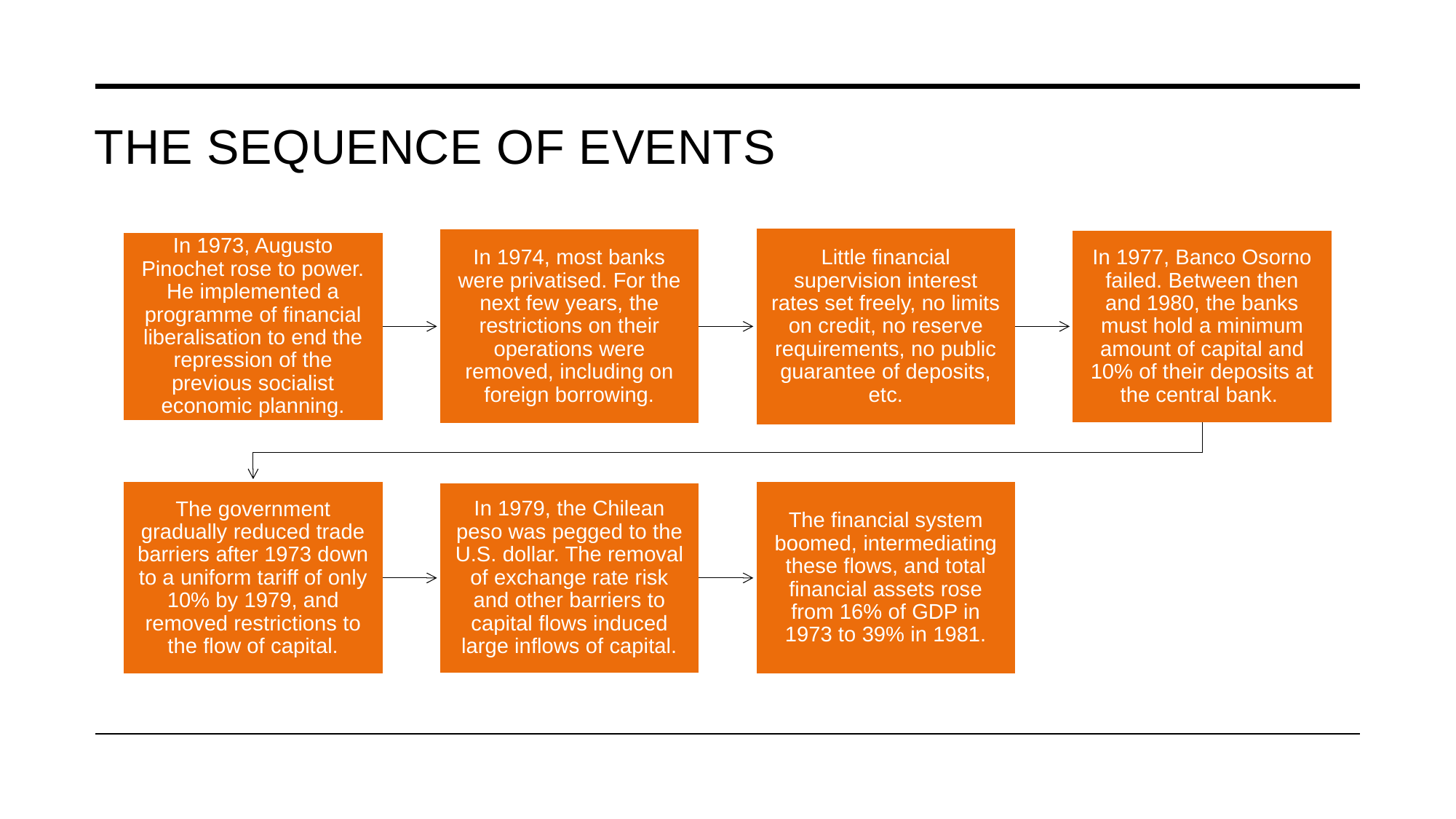

# The sequence of events

In 1973, Augusto Pinochet rose to power. He implemented a programme of financial liberalisation to end the repression of the previous socialist economic planning.

In 1974, most banks were privatised. For the next few years, the restrictions on their operations were removed, including on foreign borrowing.

Little financial supervision interest rates set freely, no limits on credit, no reserve requirements, no public guarantee of deposits, etc.

In 1977, Banco Osorno failed. Between then and 1980, the banks must hold a minimum amount of capital and 10% of their deposits at the central bank.

The government gradually reduced trade barriers after 1973 down to a uniform tariff of only 10% by 1979, and removed restrictions to the flow of capital.

In 1979, the Chilean peso was pegged to the U.S. dollar. The removal of exchange rate risk and other barriers to capital flows induced large inflows of capital.
The financial system boomed, intermediating these flows, and total financial assets rose from 16% of GDP in 1973 to 39% in 1981.